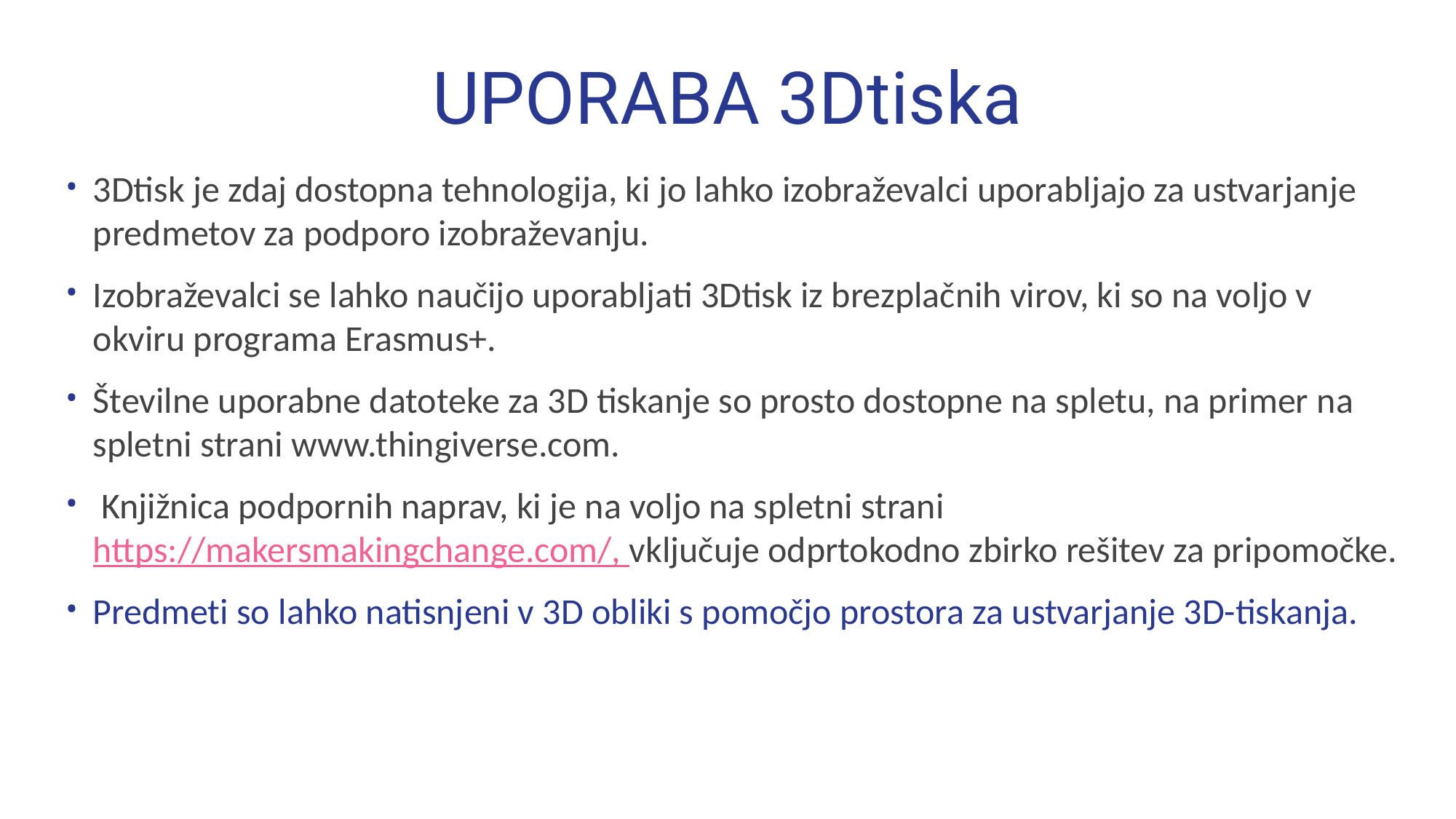

# UPORABA 3Dtiska
3Dtisk je zdaj dostopna tehnologija, ki jo lahko izobraževalci uporabljajo za ustvarjanje predmetov za podporo izobraževanju.
Izobraževalci se lahko naučijo uporabljati 3Dtisk iz brezplačnih virov, ki so na voljo v okviru programa Erasmus+.
Številne uporabne datoteke za 3D tiskanje so prosto dostopne na spletu, na primer na spletni strani www.thingiverse.com.
 Knjižnica podpornih naprav, ki je na voljo na spletni strani https://makersmakingchange.com/, vključuje odprtokodno zbirko rešitev za pripomočke.
Predmeti so lahko natisnjeni v 3D obliki s pomočjo prostora za ustvarjanje 3D-tiskanja.